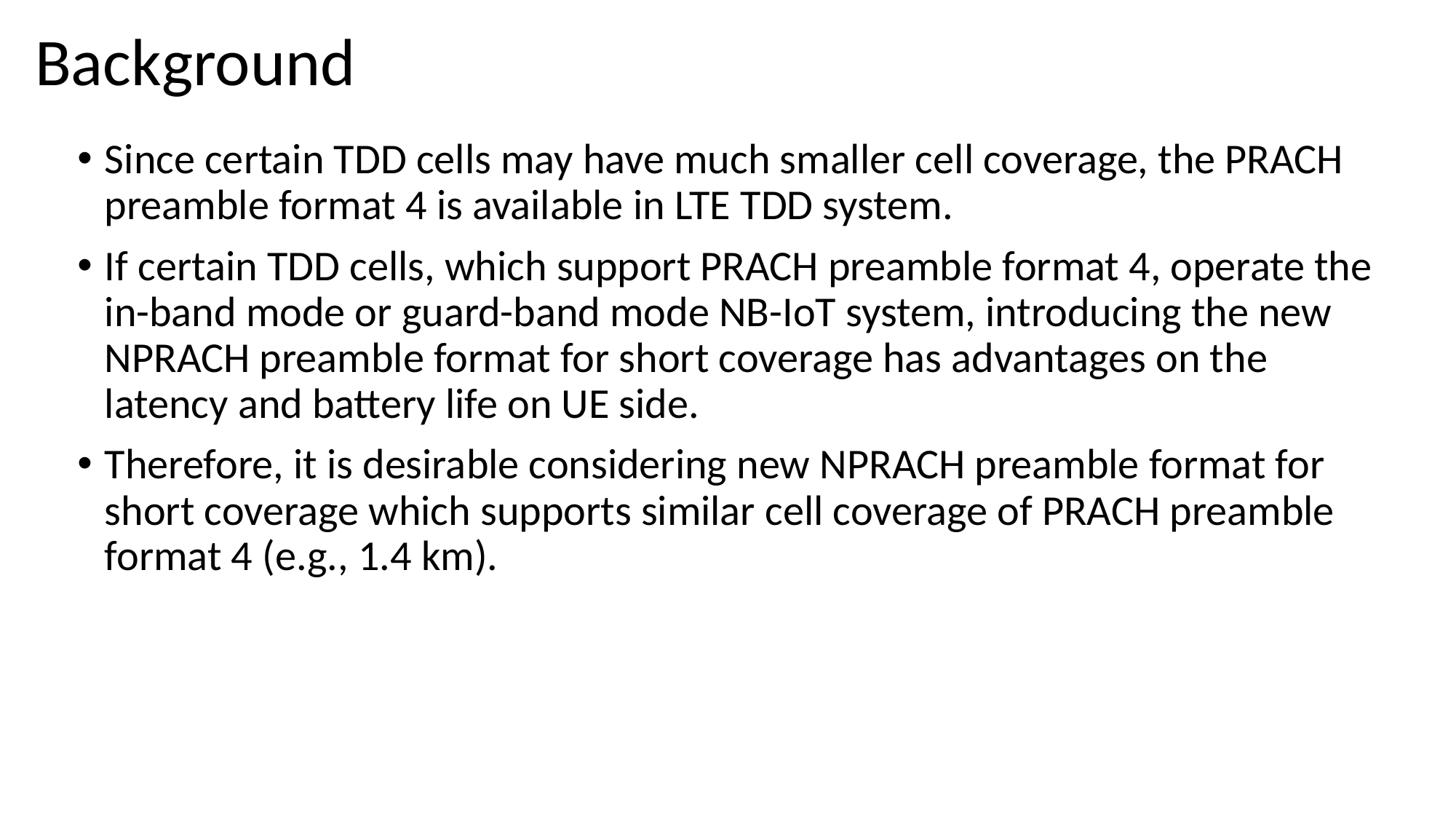

# Background
Since certain TDD cells may have much smaller cell coverage, the PRACH preamble format 4 is available in LTE TDD system.
If certain TDD cells, which support PRACH preamble format 4, operate the in-band mode or guard-band mode NB-IoT system, introducing the new NPRACH preamble format for short coverage has advantages on the latency and battery life on UE side.
Therefore, it is desirable considering new NPRACH preamble format for short coverage which supports similar cell coverage of PRACH preamble format 4 (e.g., 1.4 km).